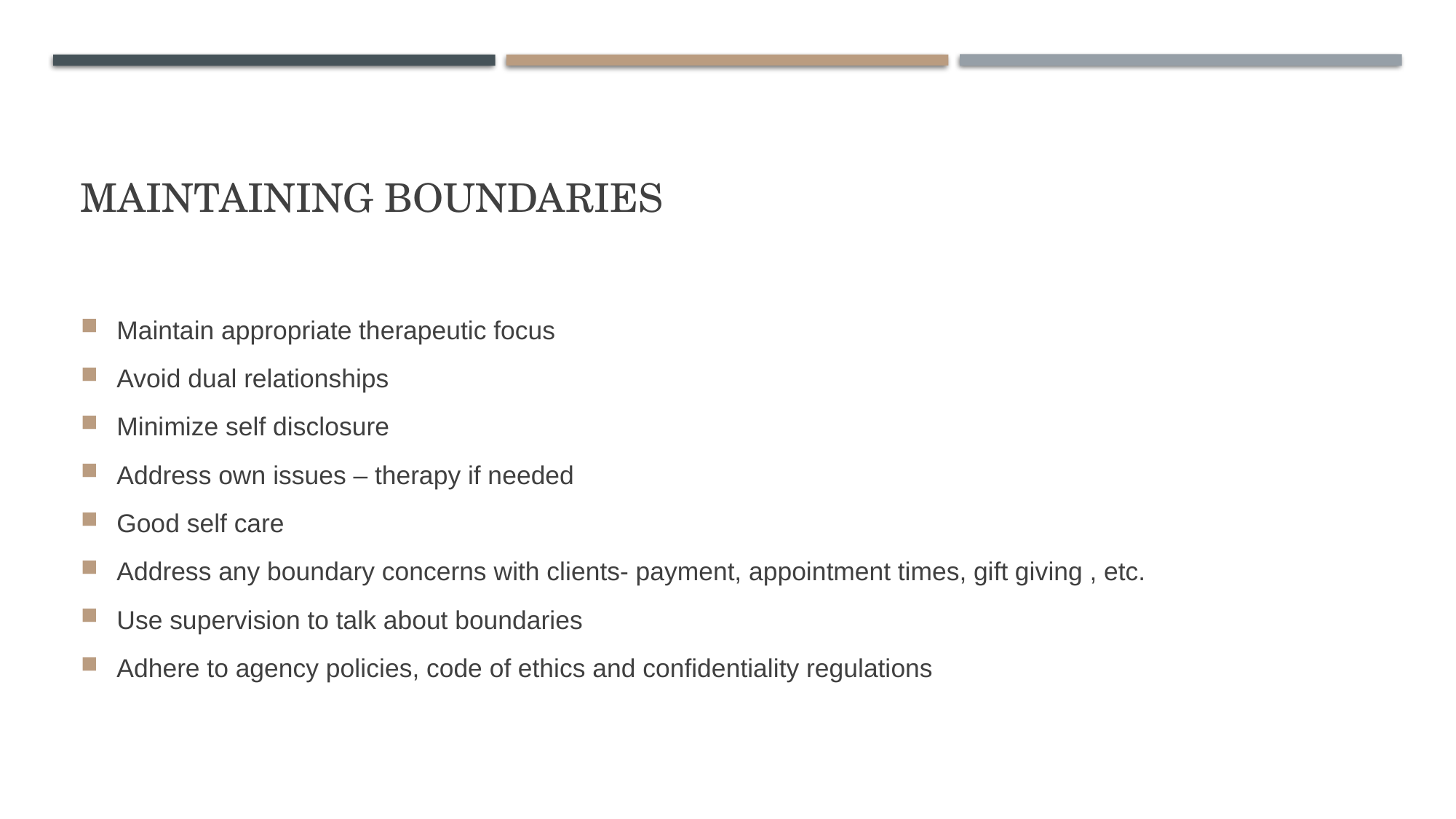

# Maintaining boundaries
Maintain appropriate therapeutic focus
Avoid dual relationships
Minimize self disclosure
Address own issues – therapy if needed
Good self care
Address any boundary concerns with clients- payment, appointment times, gift giving , etc.
Use supervision to talk about boundaries
Adhere to agency policies, code of ethics and confidentiality regulations